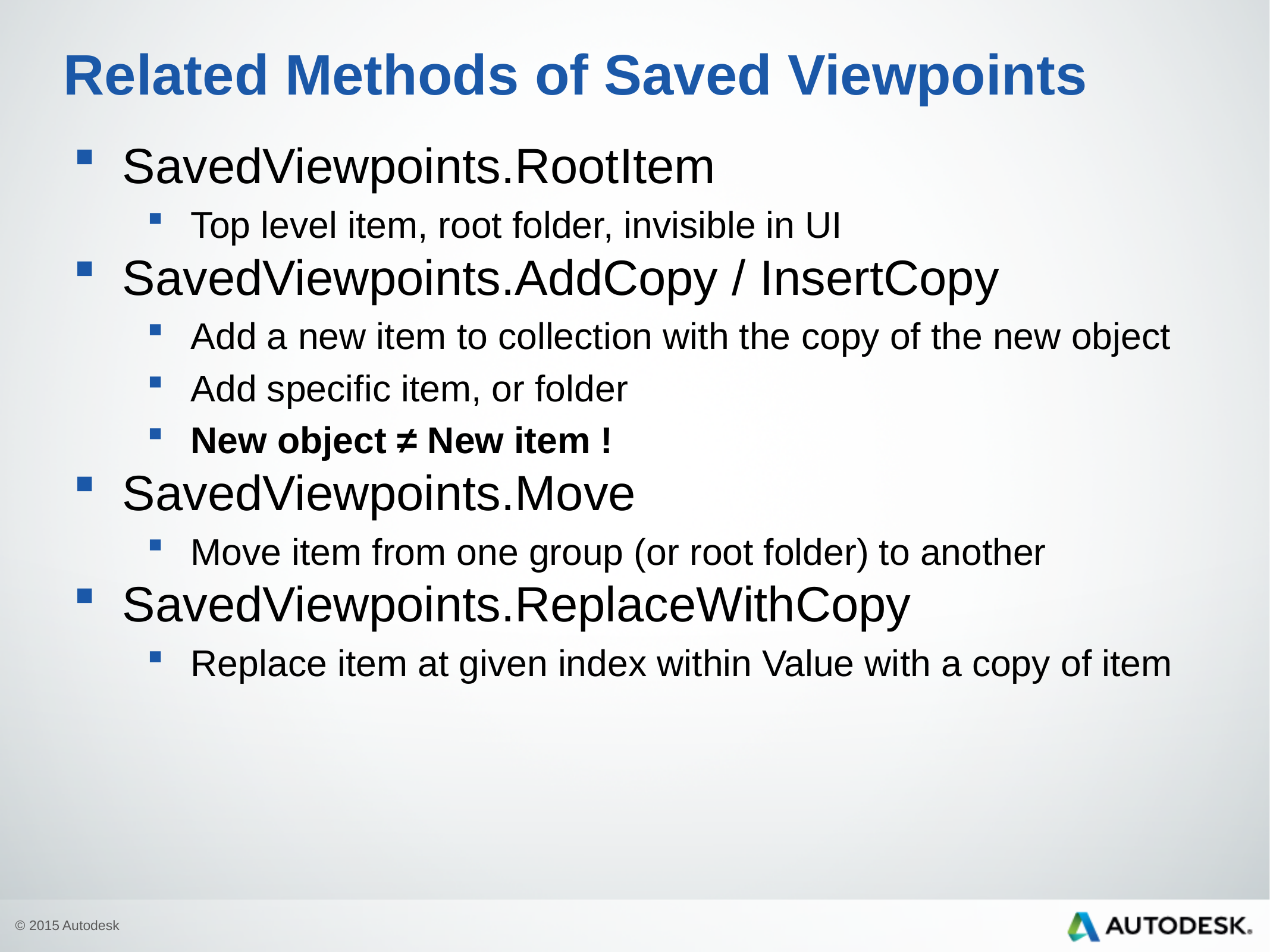

# Related Methods of Saved Viewpoints
SavedViewpoints.RootItem
Top level item, root folder, invisible in UI
SavedViewpoints.AddCopy / InsertCopy
Add a new item to collection with the copy of the new object
Add specific item, or folder
New object ≠ New item !
SavedViewpoints.Move
Move item from one group (or root folder) to another
SavedViewpoints.ReplaceWithCopy
Replace item at given index within Value with a copy of item